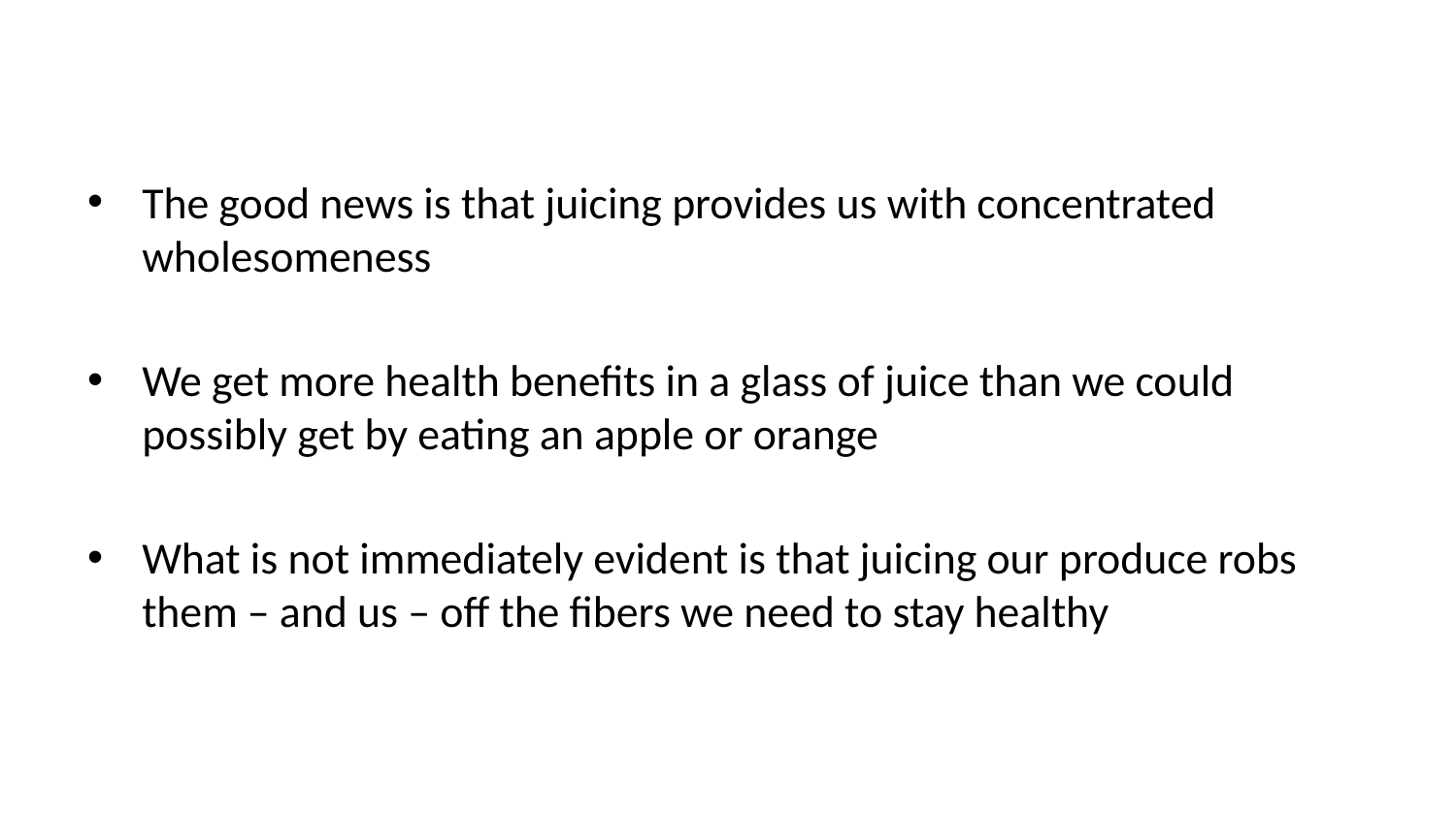

The good news is that juicing provides us with concentrated wholesomeness

We get more health benefits in a glass of juice than we could possibly get by eating an apple or orange

What is not immediately evident is that juicing our produce robs them – and us – off the fibers we need to stay healthy